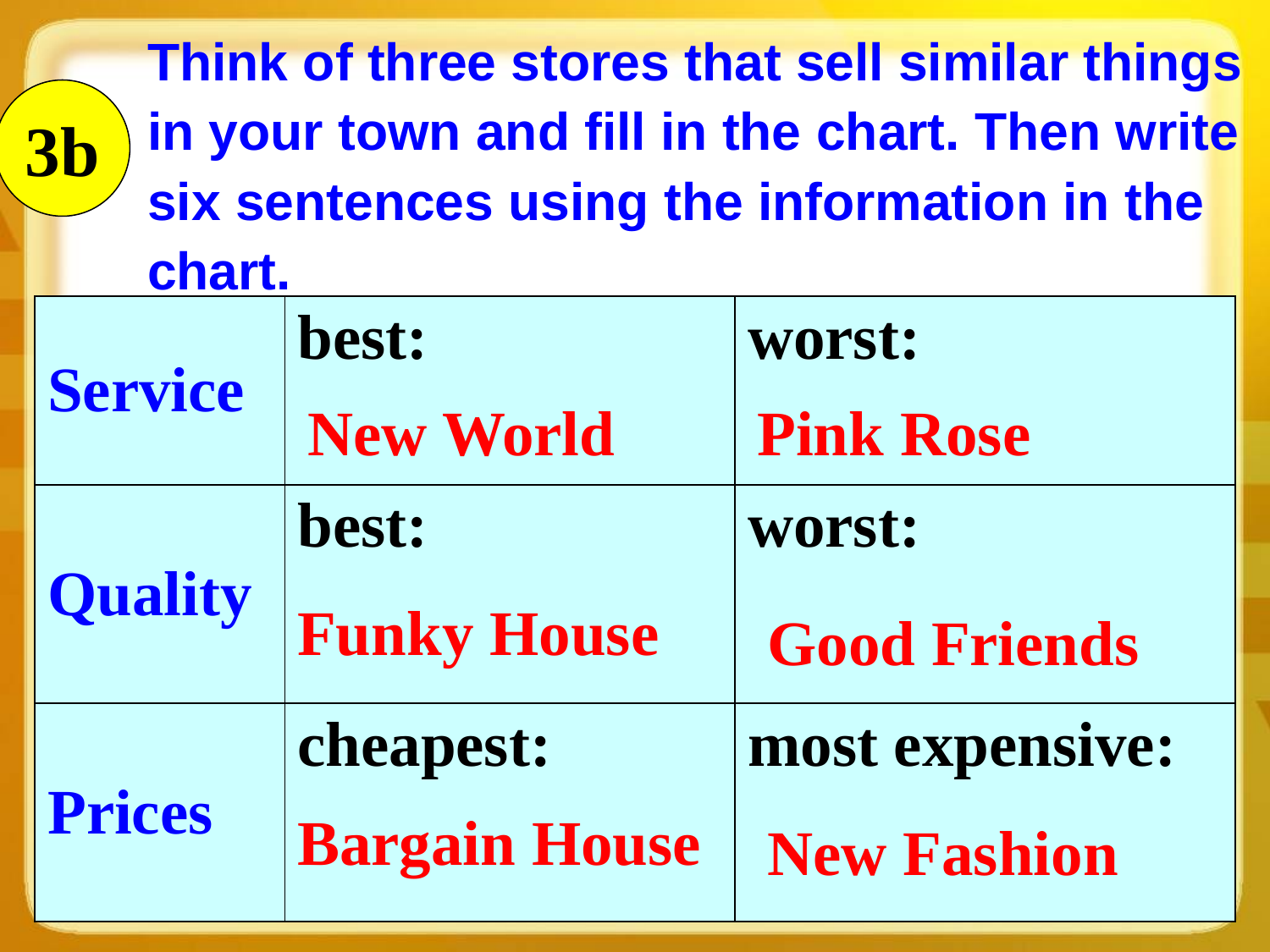

Think of three stores that sell similar things in your town and fill in the chart. Then write six sentences using the information in the chart.
3b
| Service | best: | worst: |
| --- | --- | --- |
| Quality | best: | worst: |
| Prices | cheapest: | most expensive: |
New World
Pink Rose
Funky House
Good Friends
Bargain House
New Fashion